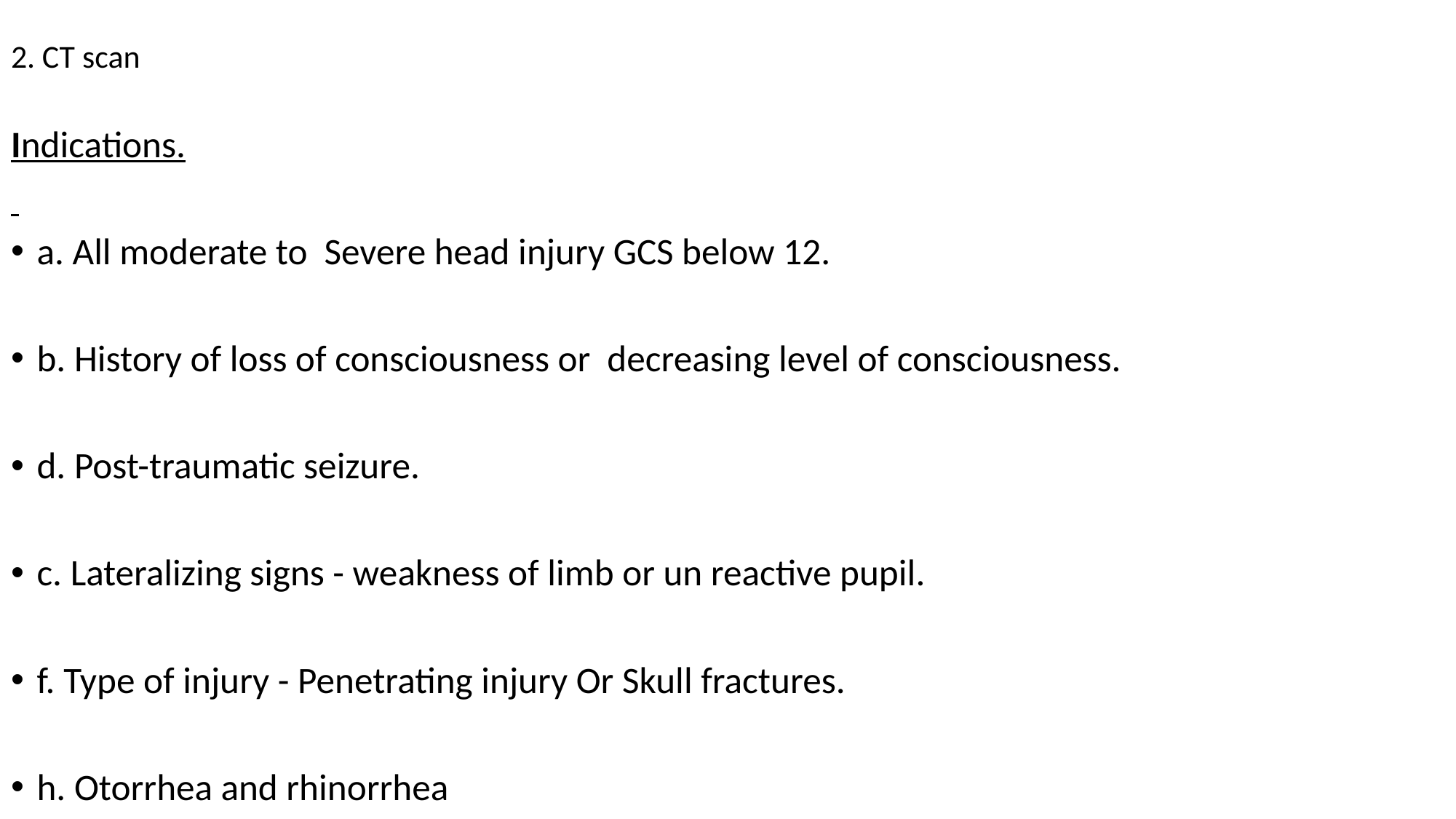

# 2. CT scan
Indications.

a. All moderate to  Severe head injury GCS below 12.

b. History of loss of consciousness or  decreasing level of consciousness.

d. Post-traumatic seizure.

c. Lateralizing signs - weakness of limb or un reactive pupil.

f. Type of injury - Penetrating injury Or Skull fractures.

h. Otorrhea and rhinorrhea